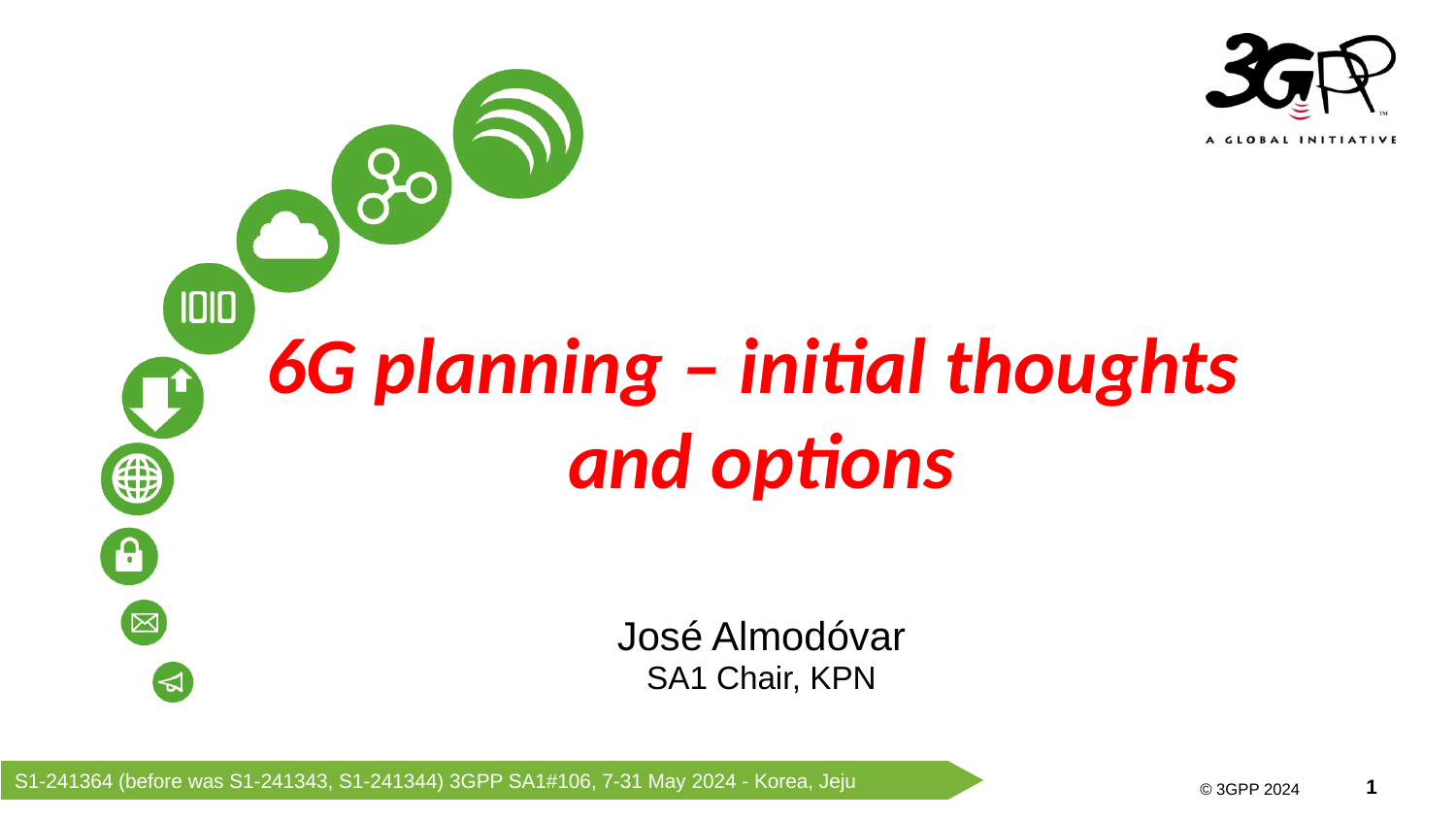

6G planning – initial thoughts
and options
José Almodóvar
SA1 Chair, KPN

S1-241364 (before was S1-241343, S1-241344) 3GPP SA1#106, 7-31 May 2024 - Korea, Jeju

© 3GPP 2024